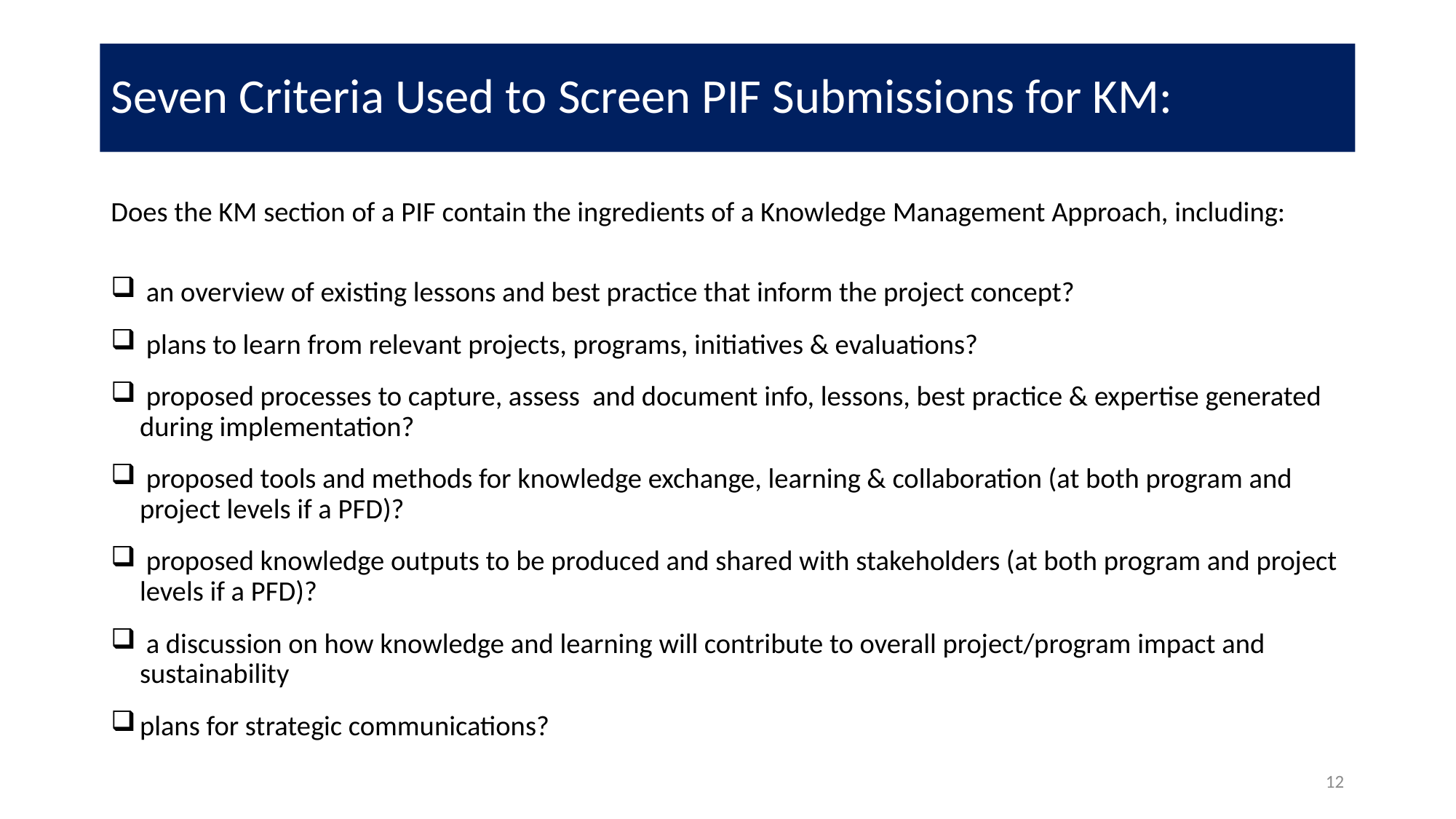

# Seven Criteria Used to Screen PIF Submissions for KM:
Does the KM section of a PIF contain the ingredients of a Knowledge Management Approach, including:

 an overview of existing lessons and best practice that inform the project concept?
 plans to learn from relevant projects, programs, initiatives & evaluations?
 proposed processes to capture, assess  and document info, lessons, best practice & expertise generated during implementation?
 proposed tools and methods for knowledge exchange, learning & collaboration (at both program and project levels if a PFD)?
 proposed knowledge outputs to be produced and shared with stakeholders (at both program and project levels if a PFD)?
 a discussion on how knowledge and learning will contribute to overall project/program impact and sustainability
plans for strategic communications?
12